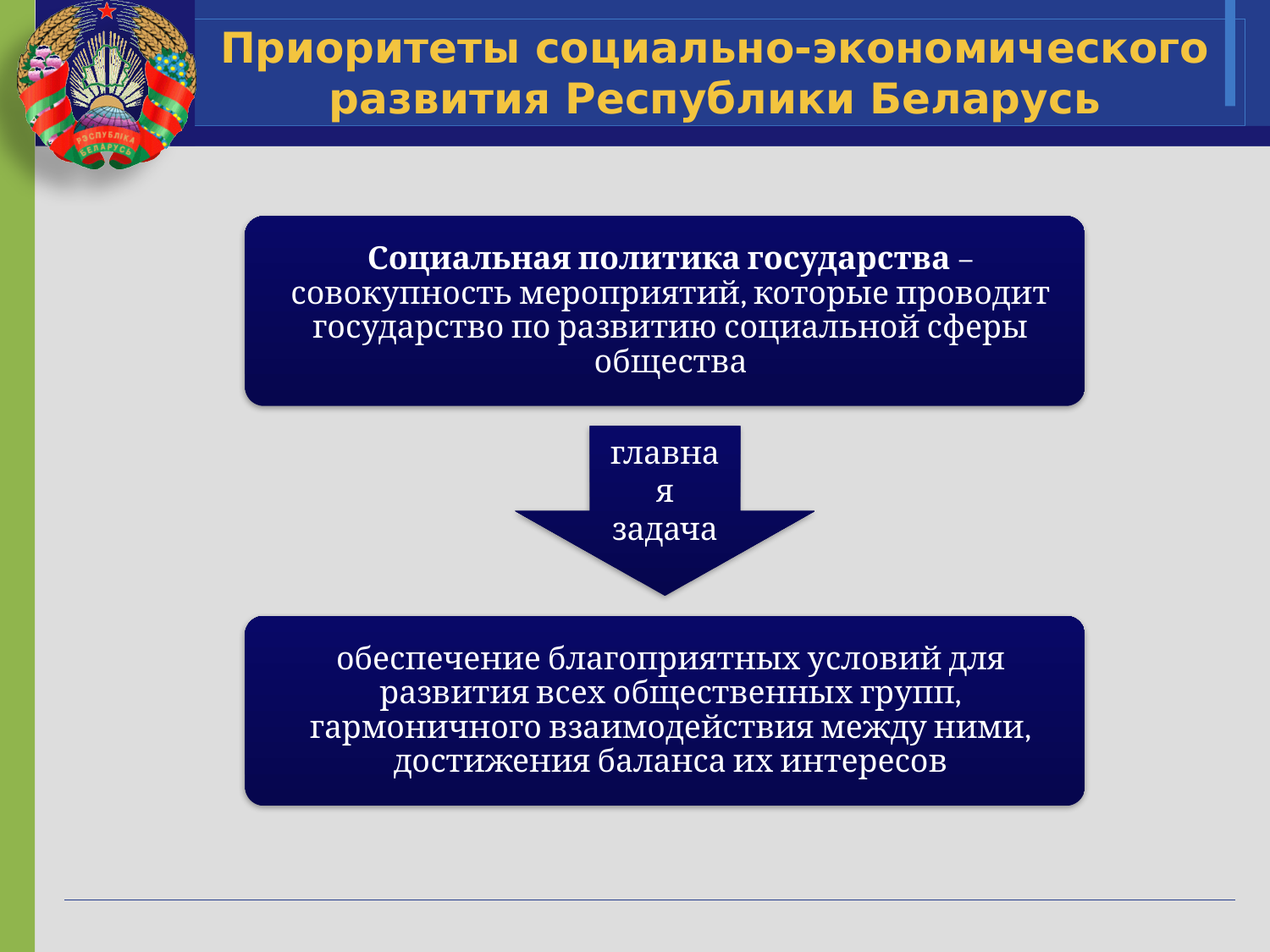

# Приоритеты социально-экономического развития Республики Беларусь

Социальная политика государства – совокупность мероприятий, которые проводит государство по развитию социальной сферы общества
главная задача

обеспечение благоприятных условий для развития всех общественных групп, гармоничного взаимодействия между ними, достижения баланса их интересов